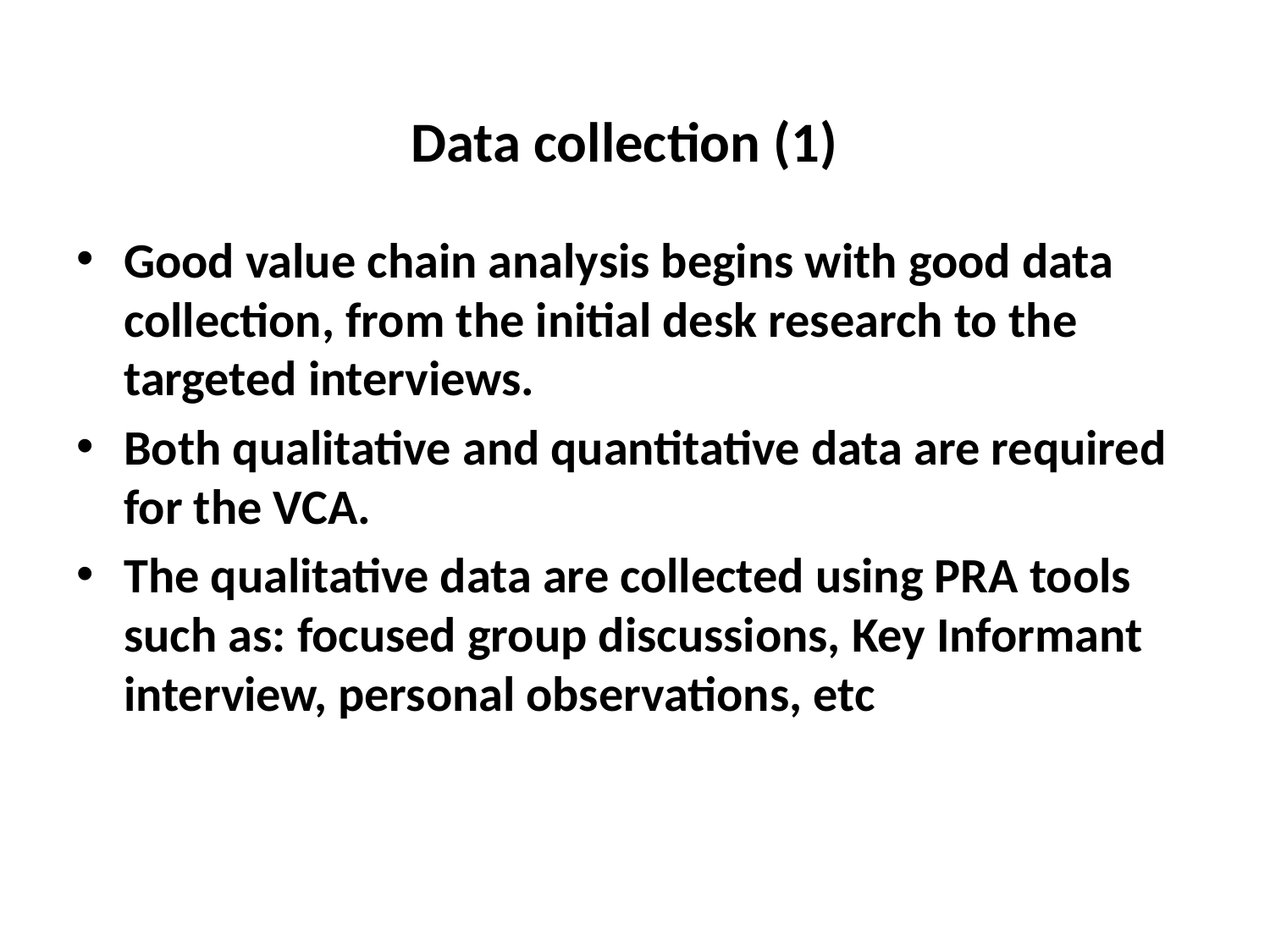

# Data collection (1)
Good value chain analysis begins with good data collection, from the initial desk research to the targeted interviews.
Both qualitative and quantitative data are required for the VCA.
The qualitative data are collected using PRA tools such as: focused group discussions, Key Informant interview, personal observations, etc